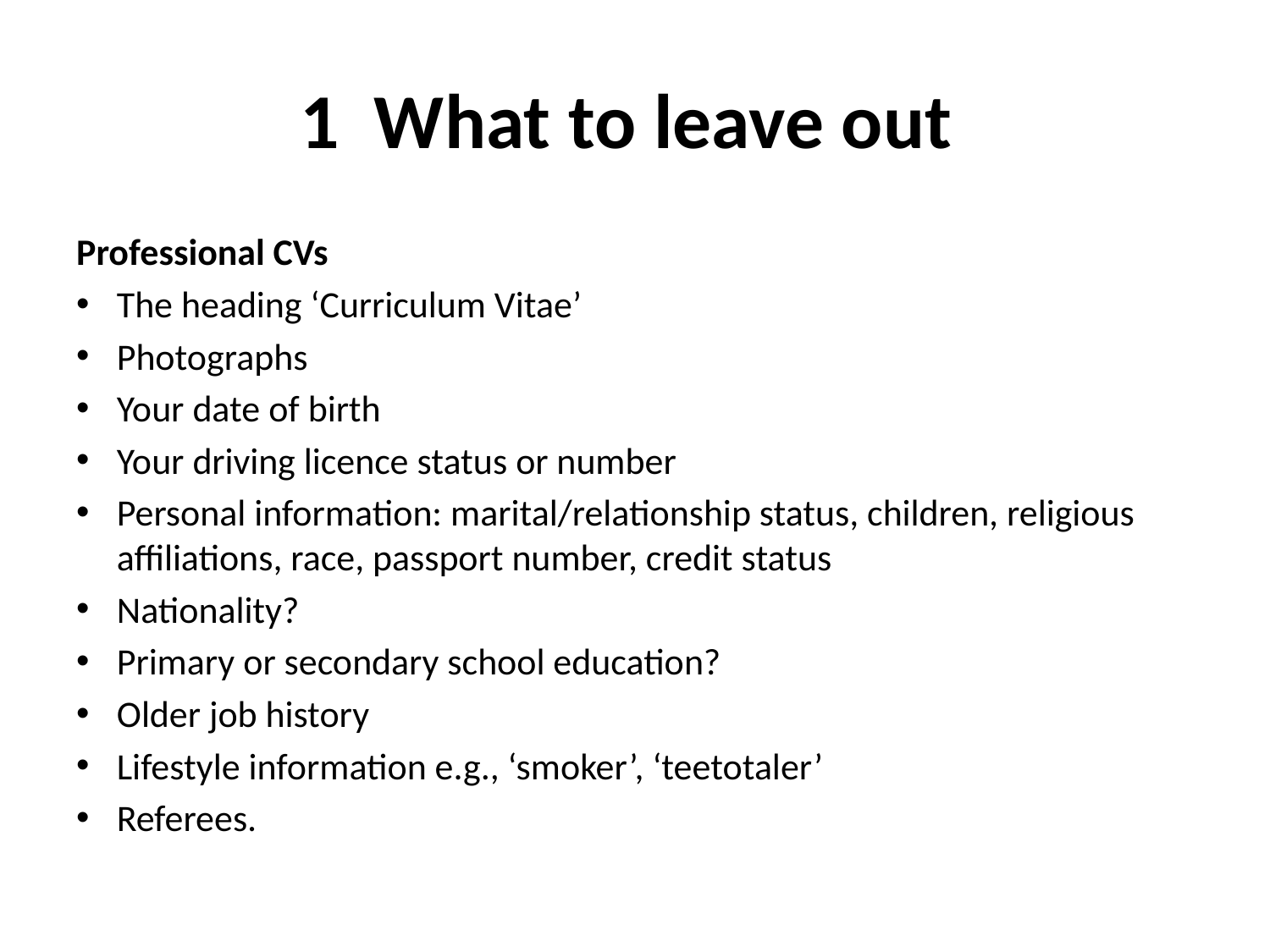

# 1  What to leave out
Professional CVs
The heading ‘Curriculum Vitae’
Photographs
Your date of birth
Your driving licence status or number
Personal information: marital/relationship status, children, religious affiliations, race, passport number, credit status
Nationality?
Primary or secondary school education?
Older job history
Lifestyle information e.g., ‘smoker’, ‘teetotaler’
Referees.